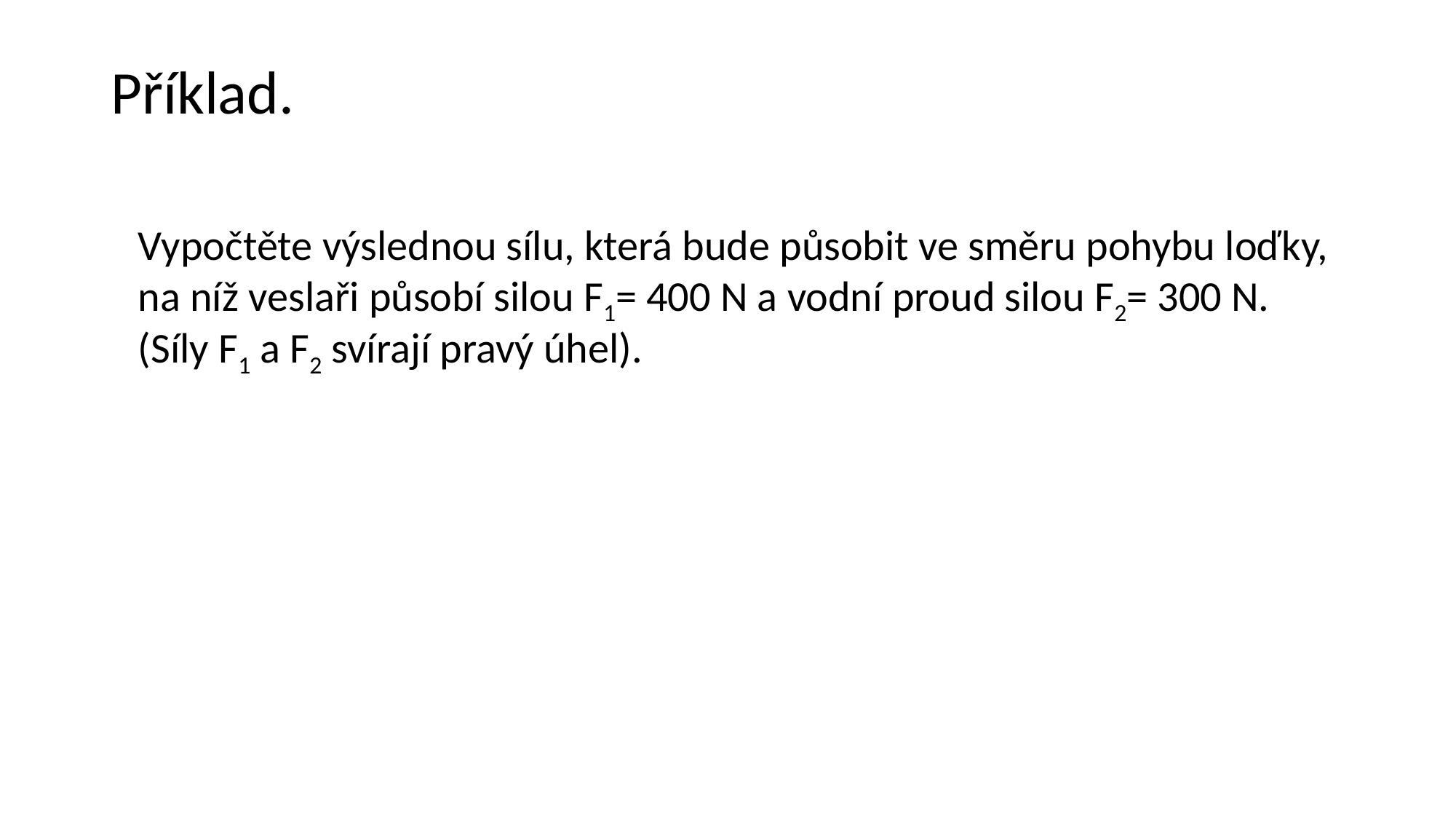

# Příklad.
	Vypočtěte výslednou sílu, která bude působit ve směru pohybu loďky, na níž veslaři působí silou F1= 400 N a vodní proud silou F2= 300 N. (Síly F1 a F2 svírají pravý úhel).